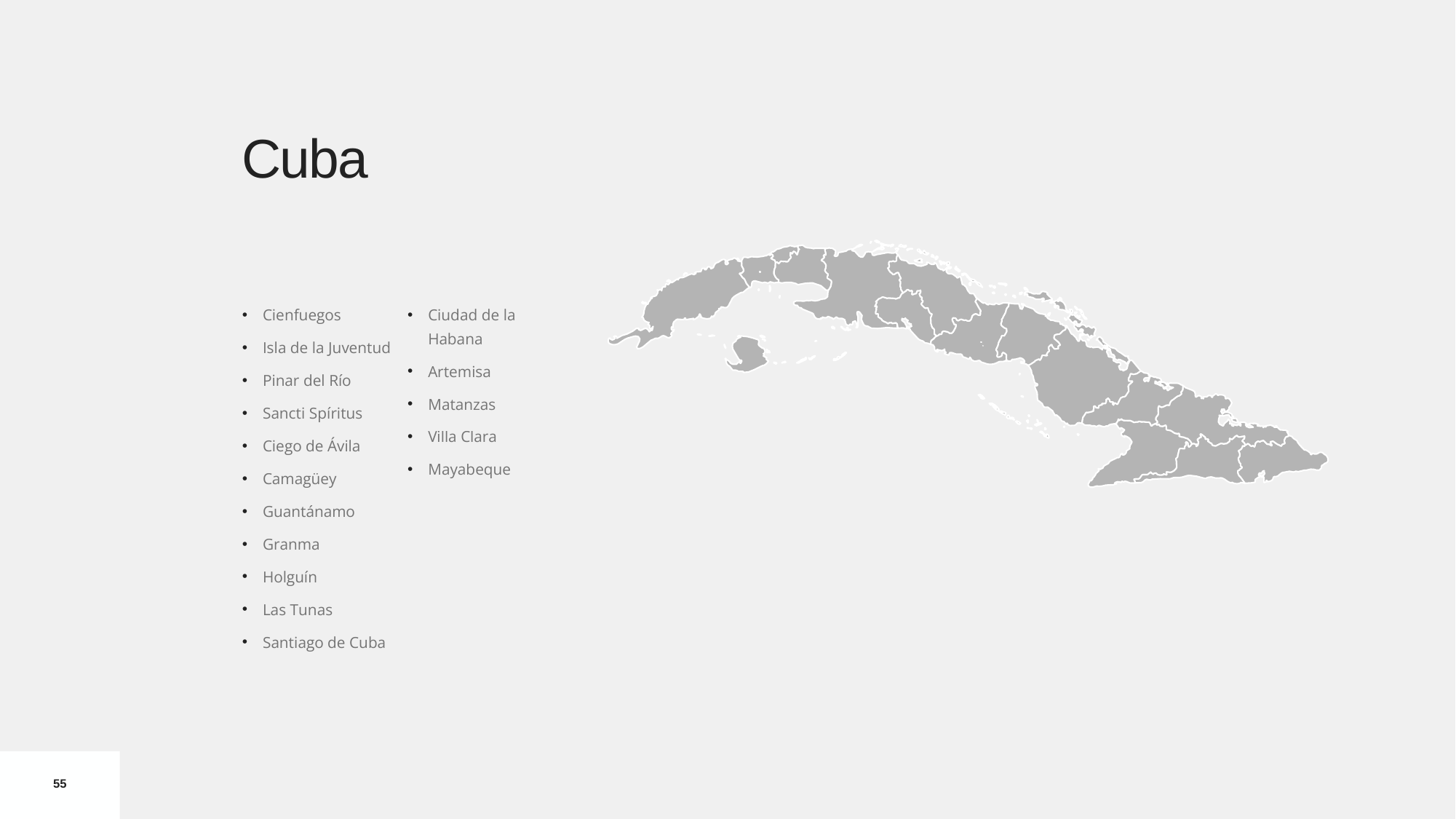

# Cuba

Cienfuegos
Isla de la Juventud
Pinar del Río
Sancti Spíritus
Ciego de Ávila
Camagüey
Guantánamo
Granma
Holguín
Las Tunas
Santiago de Cuba
Ciudad de la Habana
Artemisa
Matanzas
Villa Clara
Mayabeque